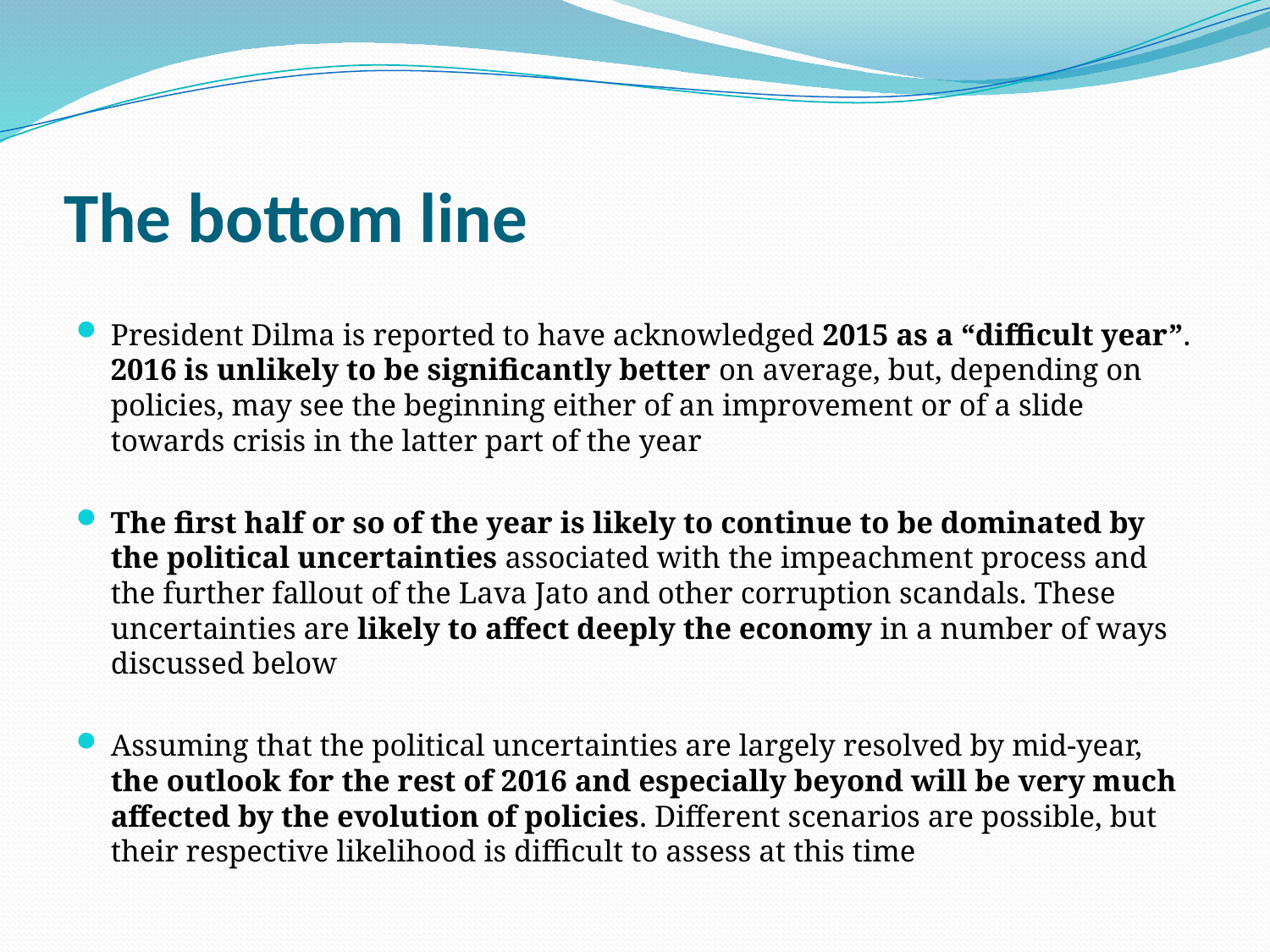

# The bottom line

President Dilma is reported to have acknowledged 2015 as a “difficult year”. 2016 is unlikely to be significantly better on average, but, depending on policies, may see the beginning either of an improvement or of a slide towards crisis in the latter part of the year

The first half or so of the year is likely to continue to be dominated by the political uncertainties associated with the impeachment process and the further fallout of the Lava Jato and other corruption scandals. These uncertainties are likely to affect deeply the economy in a number of ways discussed below

Assuming that the political uncertainties are largely resolved by mid-year, the outlook for the rest of 2016 and especially beyond will be very much affected by the evolution of policies. Different scenarios are possible, but their respective likelihood is difficult to assess at this time